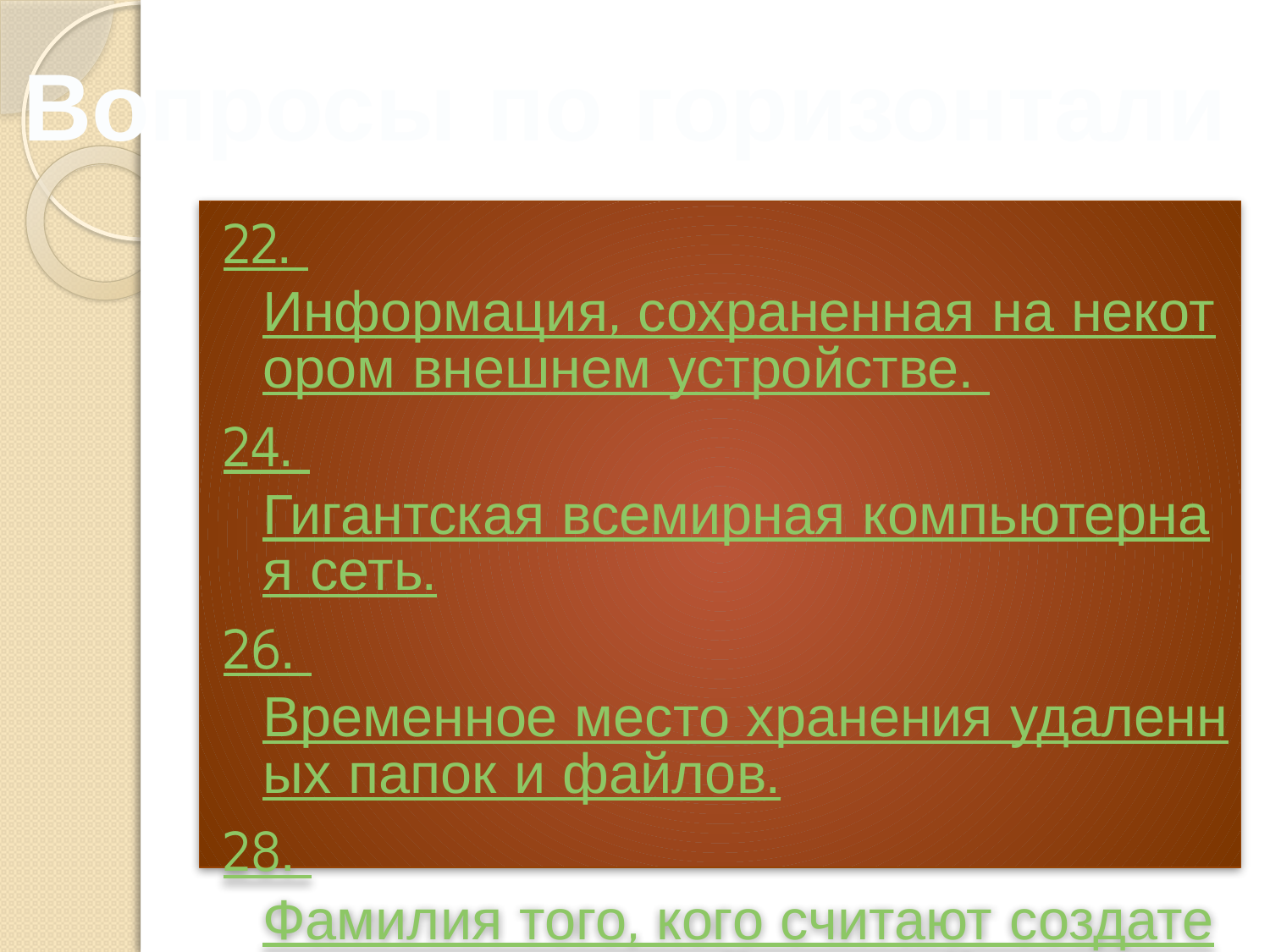

Вопросы по горизонтали
22. Информация, сохраненная на некотором внешнем устройстве.
24. Гигантская всемирная компьютерная сеть.
26. Временное место хранения удаленных папок и файлов.
28. Фамилия того, кого считают создателем механической счетной машины.
29. Портативный компьютер.